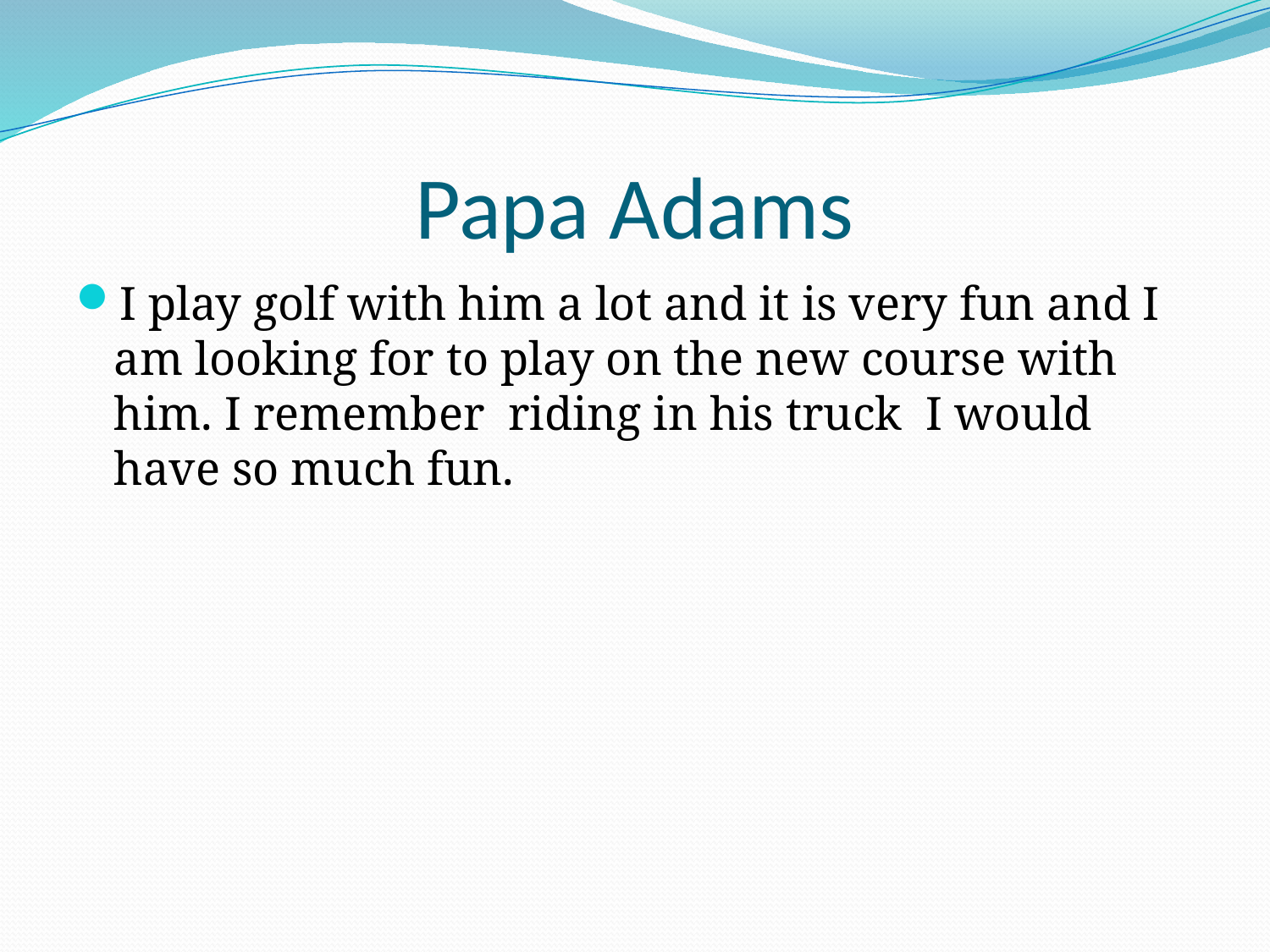

# Papa Adams
I play golf with him a lot and it is very fun and I am looking for to play on the new course with him. I remember  riding in his truck  I would have so much fun.